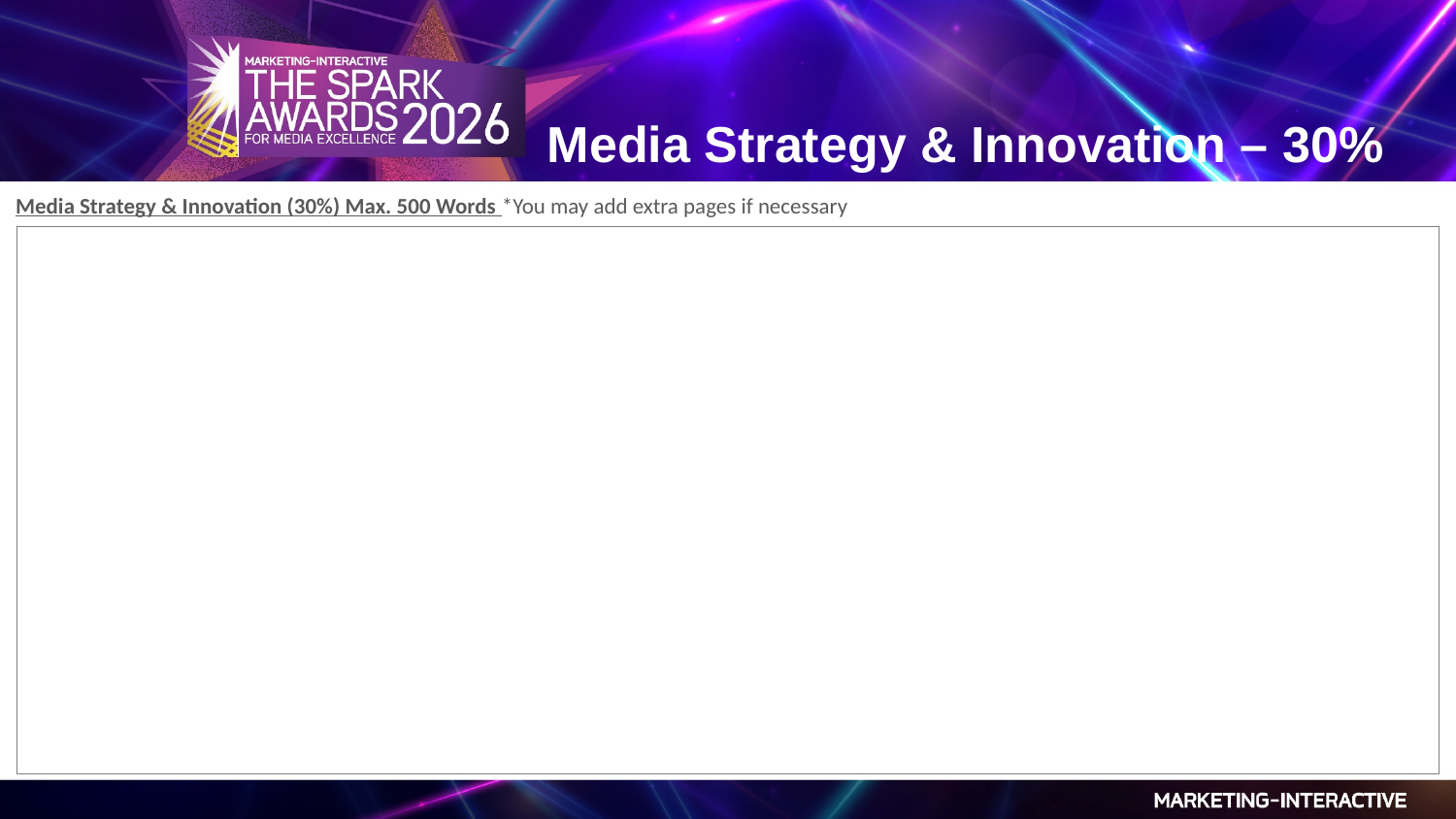

Media Strategy & Innovation – 30%
Media Strategy & Innovation (30%) Max. 500 Words *You may add extra pages if necessary
|  |
| --- |